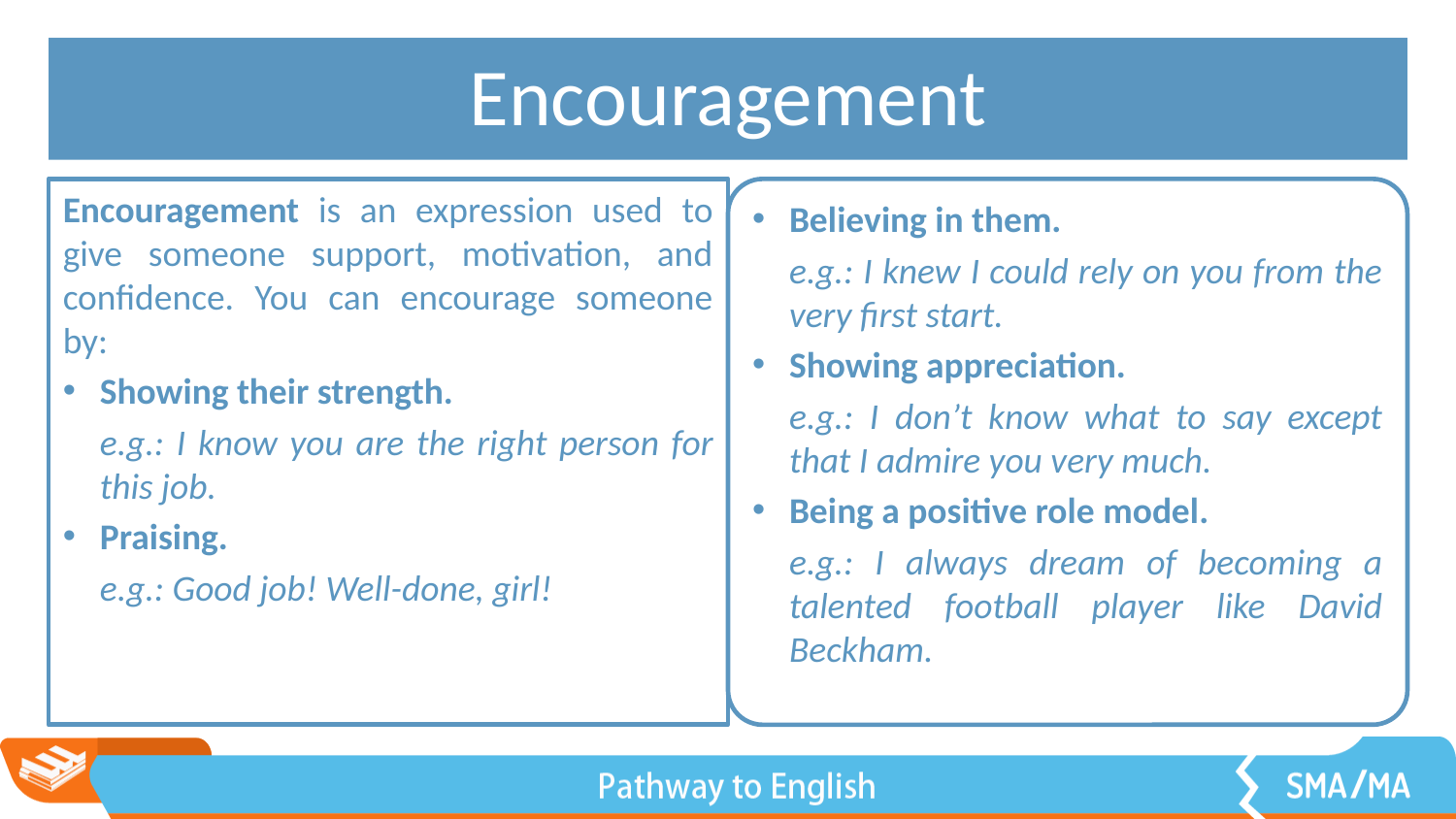

# Encouragement
Encouragement is an expression used to give someone support, motivation, and confidence. You can encourage someone by:
Showing their strength.
e.g.: I know you are the right person for this job.
Praising.
e.g.: Good job! Well-done, girl!
Believing in them.
e.g.: I knew I could rely on you from the very first start.
Showing appreciation.
e.g.: I don’t know what to say except that I admire you very much.
Being a positive role model.
e.g.: I always dream of becoming a talented football player like David Beckham.